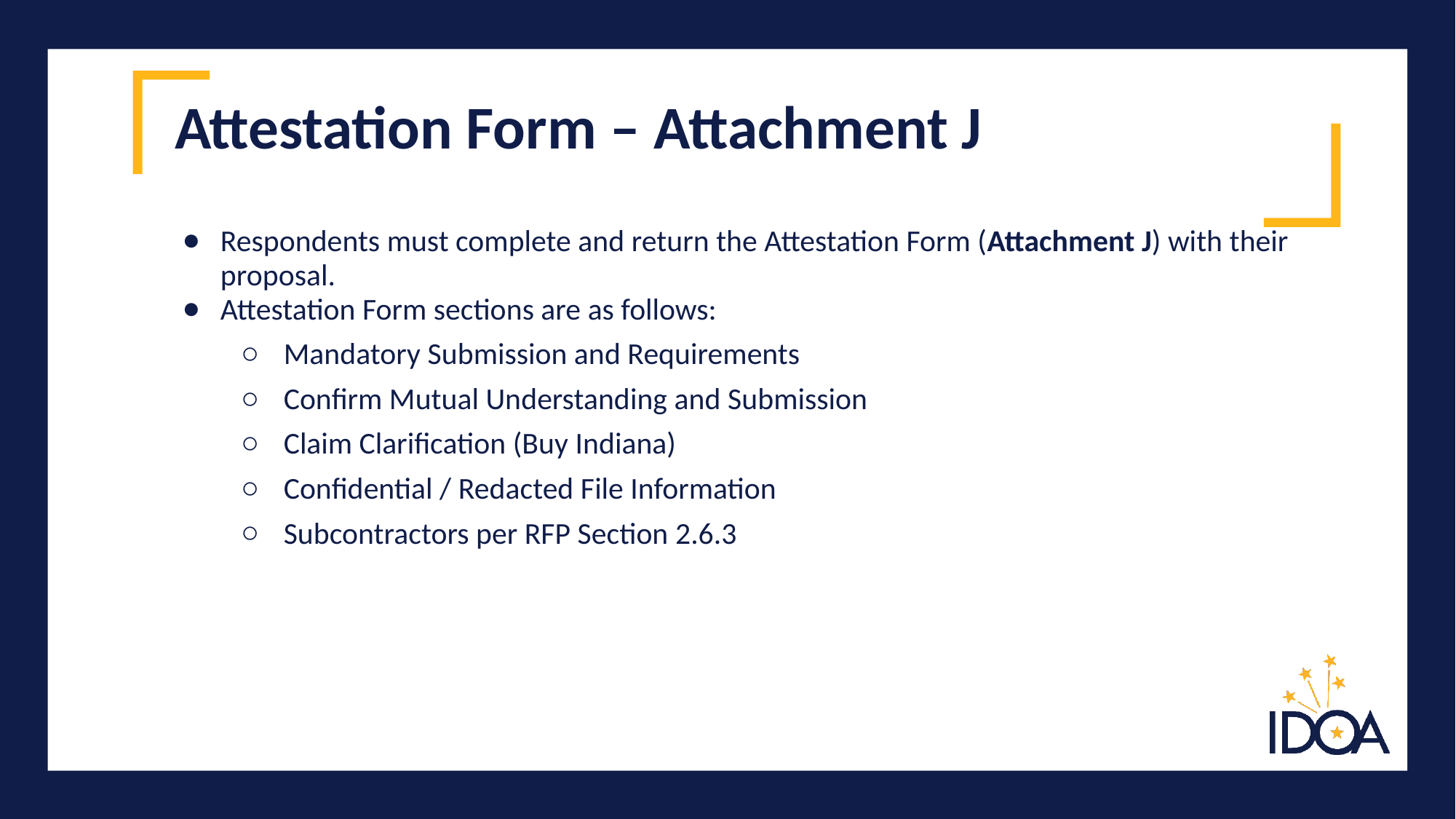

# Attestation Form – Attachment J
Respondents must complete and return the Attestation Form (Attachment J) with their proposal.
Attestation Form sections are as follows:
Mandatory Submission and Requirements
Confirm Mutual Understanding and Submission
Claim Clarification (Buy Indiana)
Confidential / Redacted File Information
Subcontractors per RFP Section 2.6.3